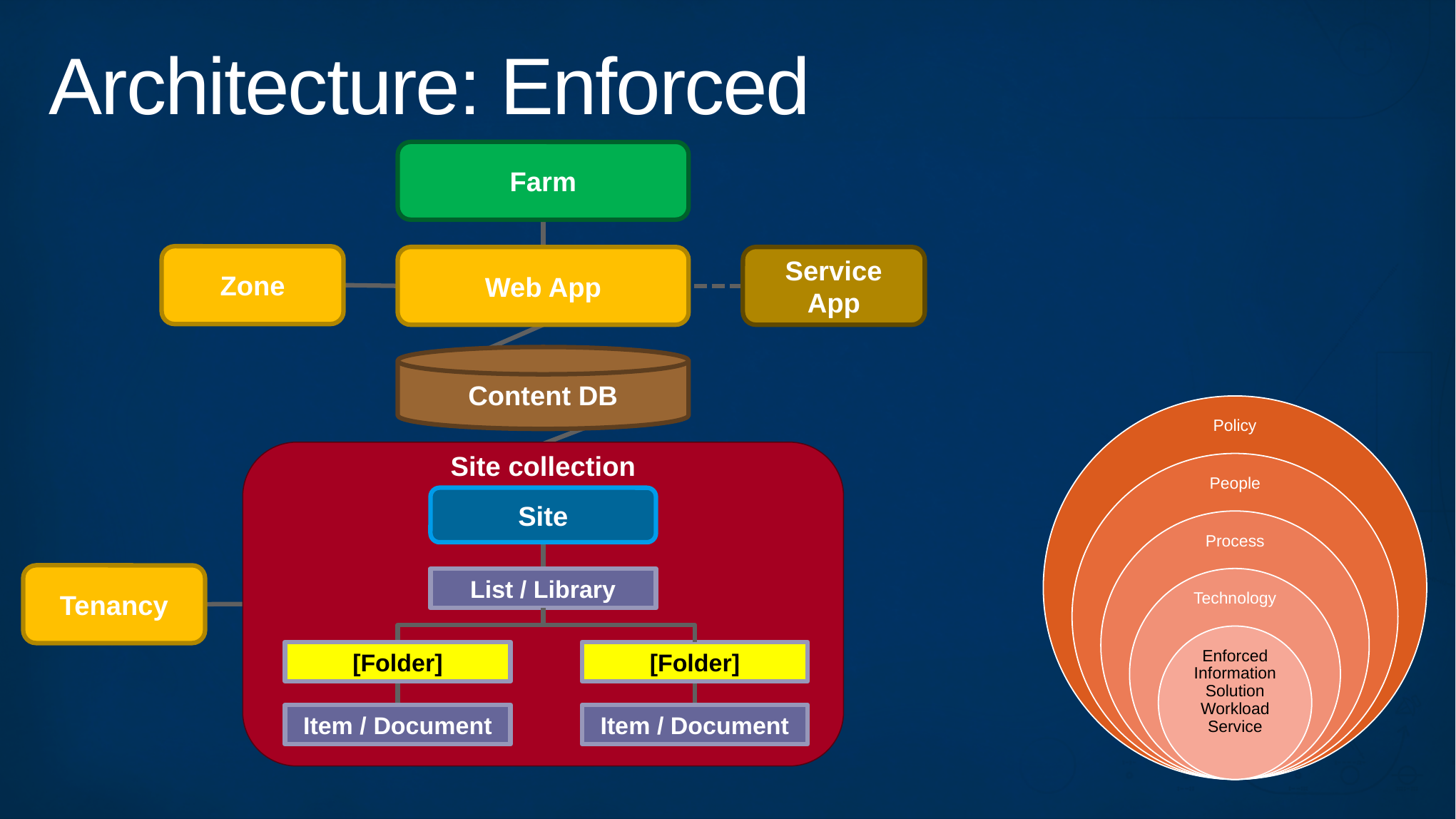

# Architecture: Enforced
Farm
Zone
Web App
Service App
Content DB
Policy
People
Process
Technology
Enforced
Information
Solution
Workload
Service

Site collection
Site
Tenancy
List / Library
[Folder]
[Folder]
Item / Document
Item / Document